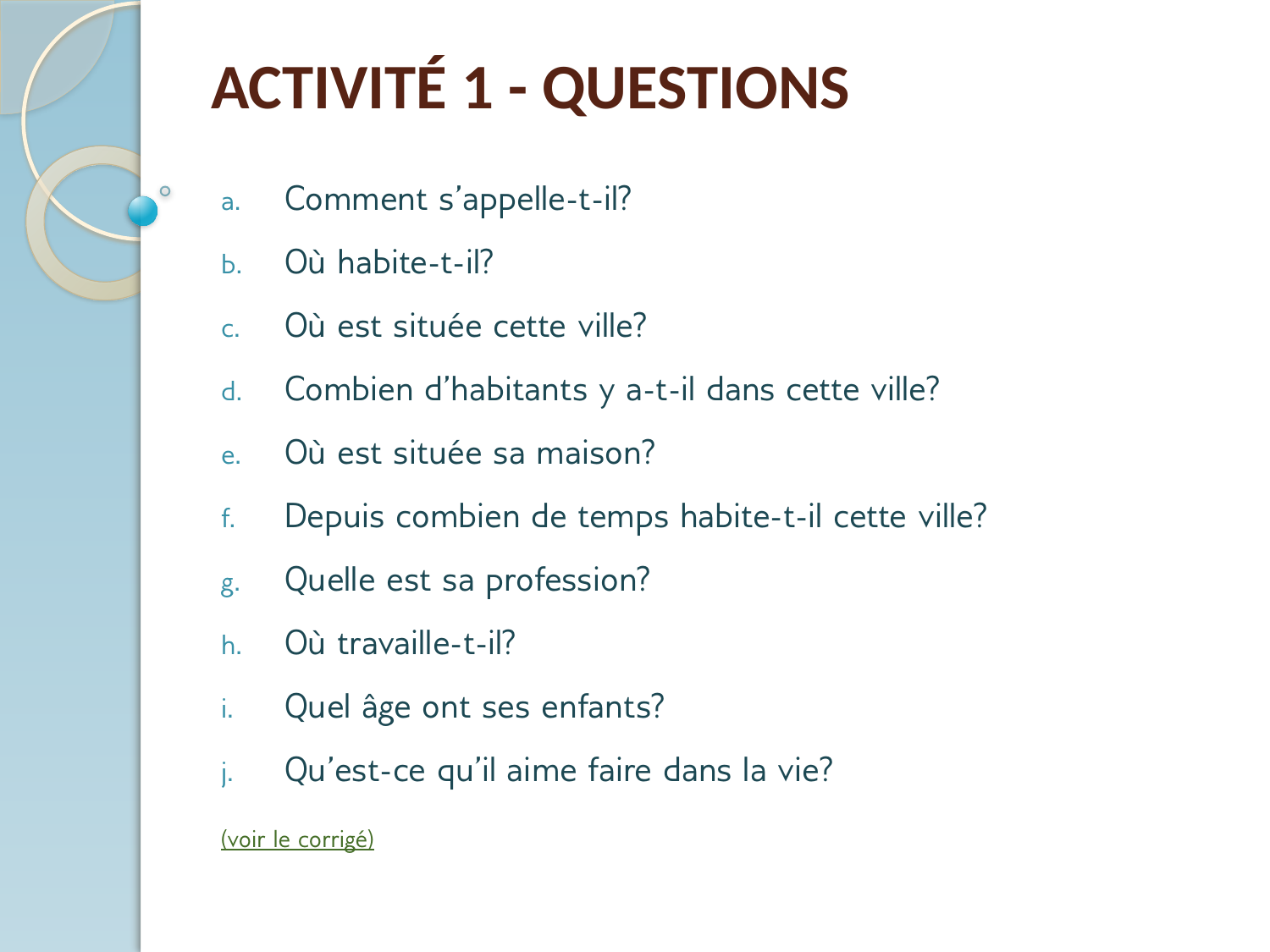

# ACTIVITÉ 1 - QUESTIONS
Comment s’appelle-t-il?
Où habite-t-il?
Où est située cette ville?
Combien d’habitants y a-t-il dans cette ville?
Où est située sa maison?
Depuis combien de temps habite-t-il cette ville?
Quelle est sa profession?
Où travaille-t-il?
Quel âge ont ses enfants?
Qu’est-ce qu’il aime faire dans la vie?
(voir le corrigé)